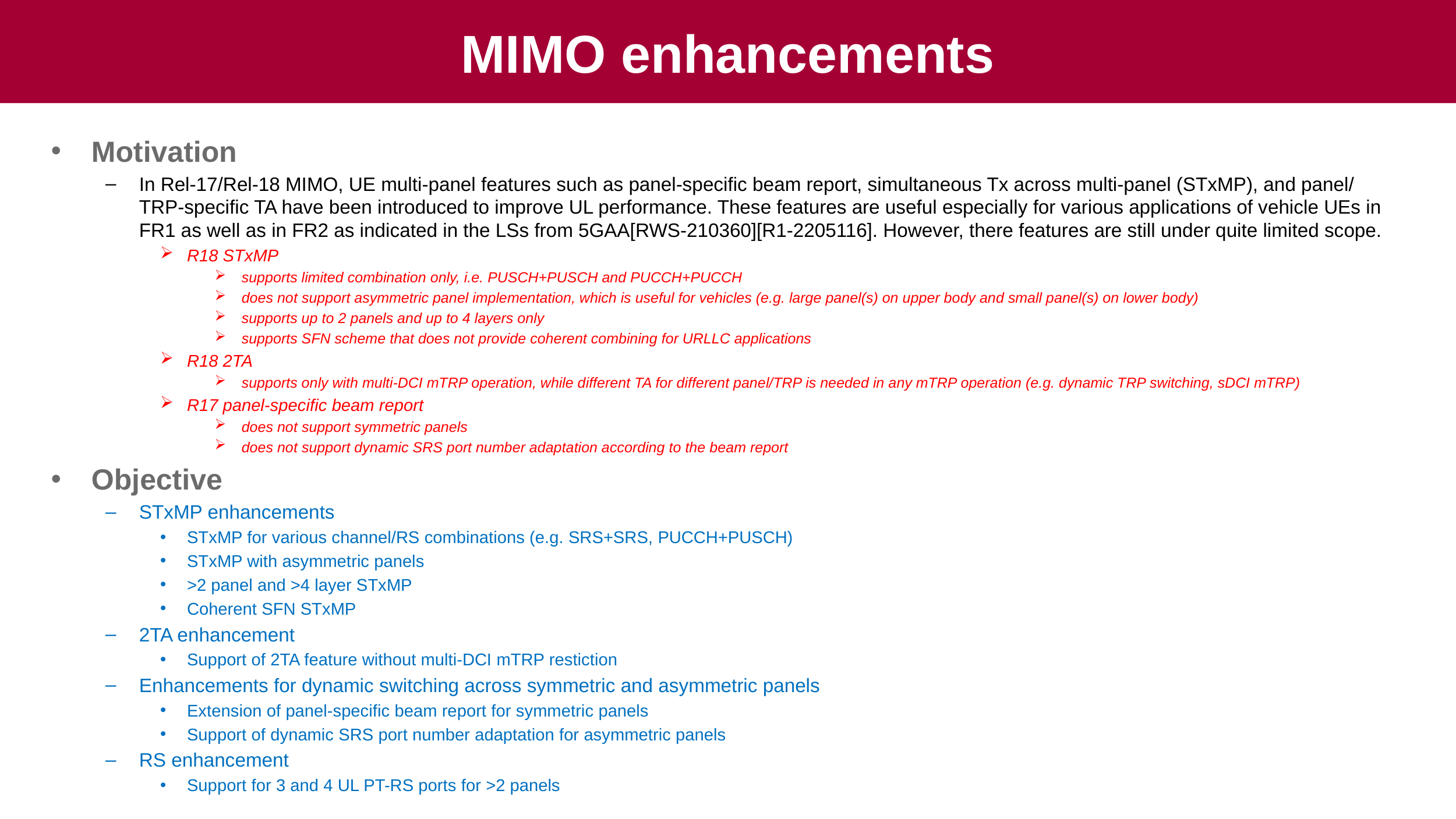

# MIMO enhancements
Motivation
In Rel-17/Rel-18 MIMO, UE multi-panel features such as panel-specific beam report, simultaneous Tx across multi-panel (STxMP), and panel/TRP-specific TA have been introduced to improve UL performance. These features are useful especially for various applications of vehicle UEs in FR1 as well as in FR2 as indicated in the LSs from 5GAA[RWS-210360][R1-2205116]. However, there features are still under quite limited scope.
R18 STxMP
supports limited combination only, i.e. PUSCH+PUSCH and PUCCH+PUCCH
does not support asymmetric panel implementation, which is useful for vehicles (e.g. large panel(s) on upper body and small panel(s) on lower body)
supports up to 2 panels and up to 4 layers only
supports SFN scheme that does not provide coherent combining for URLLC applications
R18 2TA
supports only with multi-DCI mTRP operation, while different TA for different panel/TRP is needed in any mTRP operation (e.g. dynamic TRP switching, sDCI mTRP)
R17 panel-specific beam report
does not support symmetric panels
does not support dynamic SRS port number adaptation according to the beam report
Objective
STxMP enhancements
STxMP for various channel/RS combinations (e.g. SRS+SRS, PUCCH+PUSCH)
STxMP with asymmetric panels
>2 panel and >4 layer STxMP
Coherent SFN STxMP
2TA enhancement
Support of 2TA feature without multi-DCI mTRP restiction
Enhancements for dynamic switching across symmetric and asymmetric panels
Extension of panel-specific beam report for symmetric panels
Support of dynamic SRS port number adaptation for asymmetric panels
RS enhancement
Support for 3 and 4 UL PT-RS ports for >2 panels